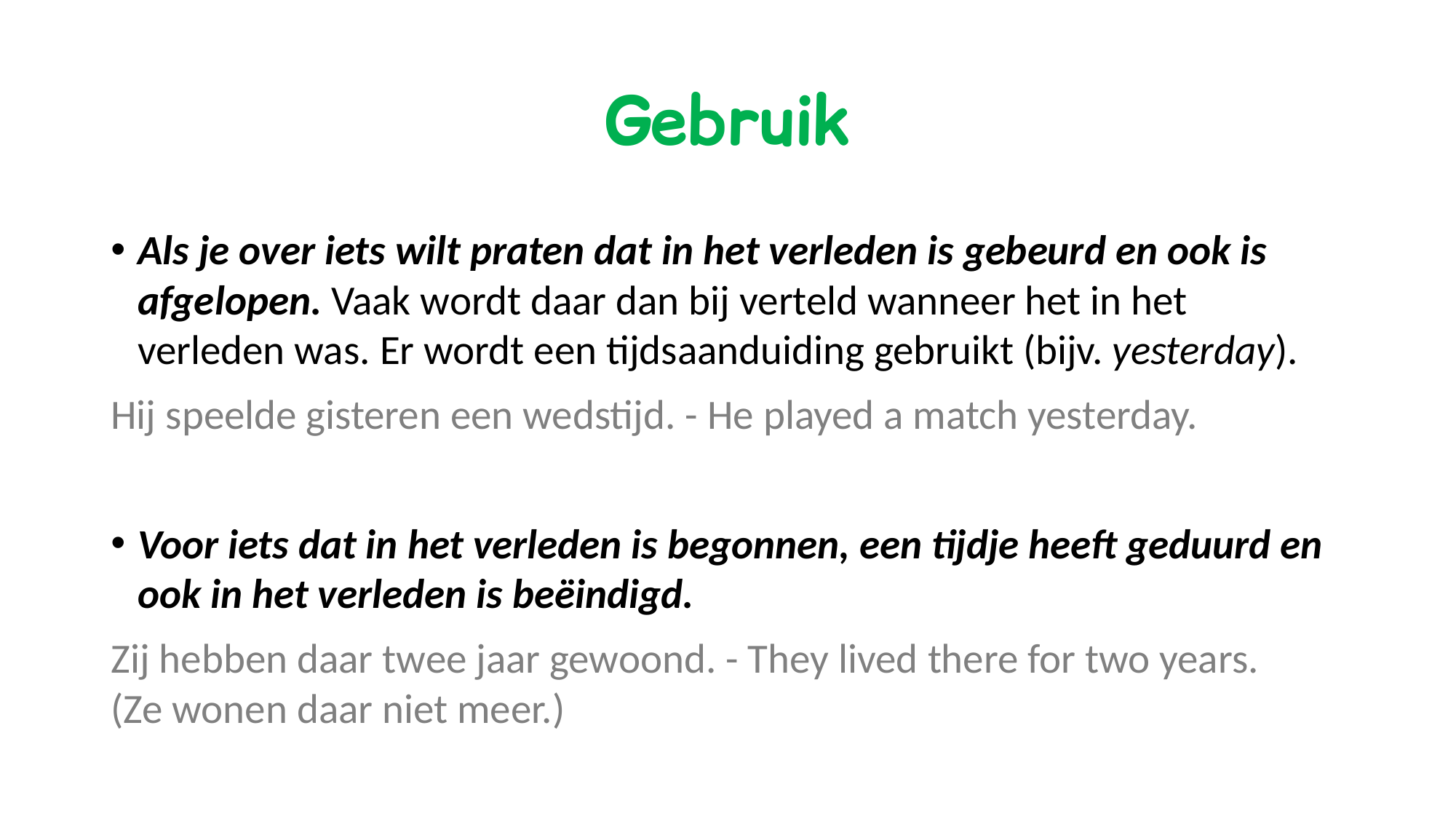

# Gebruik
Als je over iets wilt praten dat in het verleden is gebeurd en ook is afgelopen. Vaak wordt daar dan bij verteld wanneer het in het verleden was. Er wordt een tijdsaanduiding gebruikt (bijv. yesterday).
Hij speelde gisteren een wedstijd. - He played a match yesterday.

Voor iets dat in het verleden is begonnen, een tijdje heeft geduurd en ook in het verleden is beëindigd.
Zij hebben daar twee jaar gewoond. - They lived there for two years.
(Ze wonen daar niet meer.)